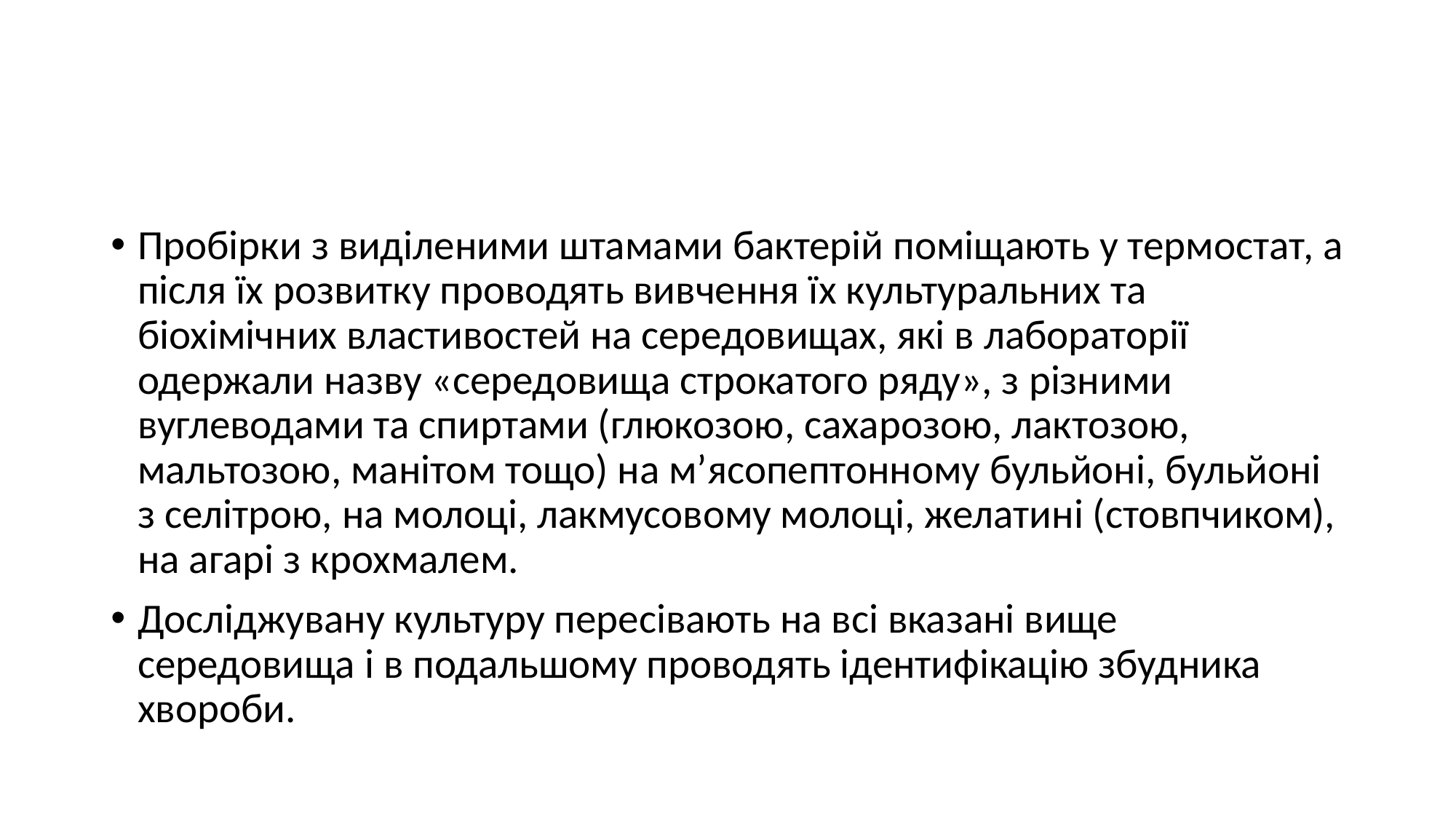

#
Пробірки з виділеними штамами бактерій поміщають у термостат, а після їх розвитку проводять вивчення їх культуральних та біохімічних властивостей на середовищах, які в лабораторії одержали назву «середовища строкатого ряду», з різними вуглеводами та спиртами (глюкозою, сахарозою, лактозою, мальтозою, манітом тощо) на м’ясопептонному бульйоні, бульйоні з селітрою, на молоці, лакмусовому молоці, желатині (стовпчиком), на агарі з крохмалем.
Досліджувану культуру пересівають на всі вказані вище середовища і в подальшому проводять ідентифікацію збудника хвороби.